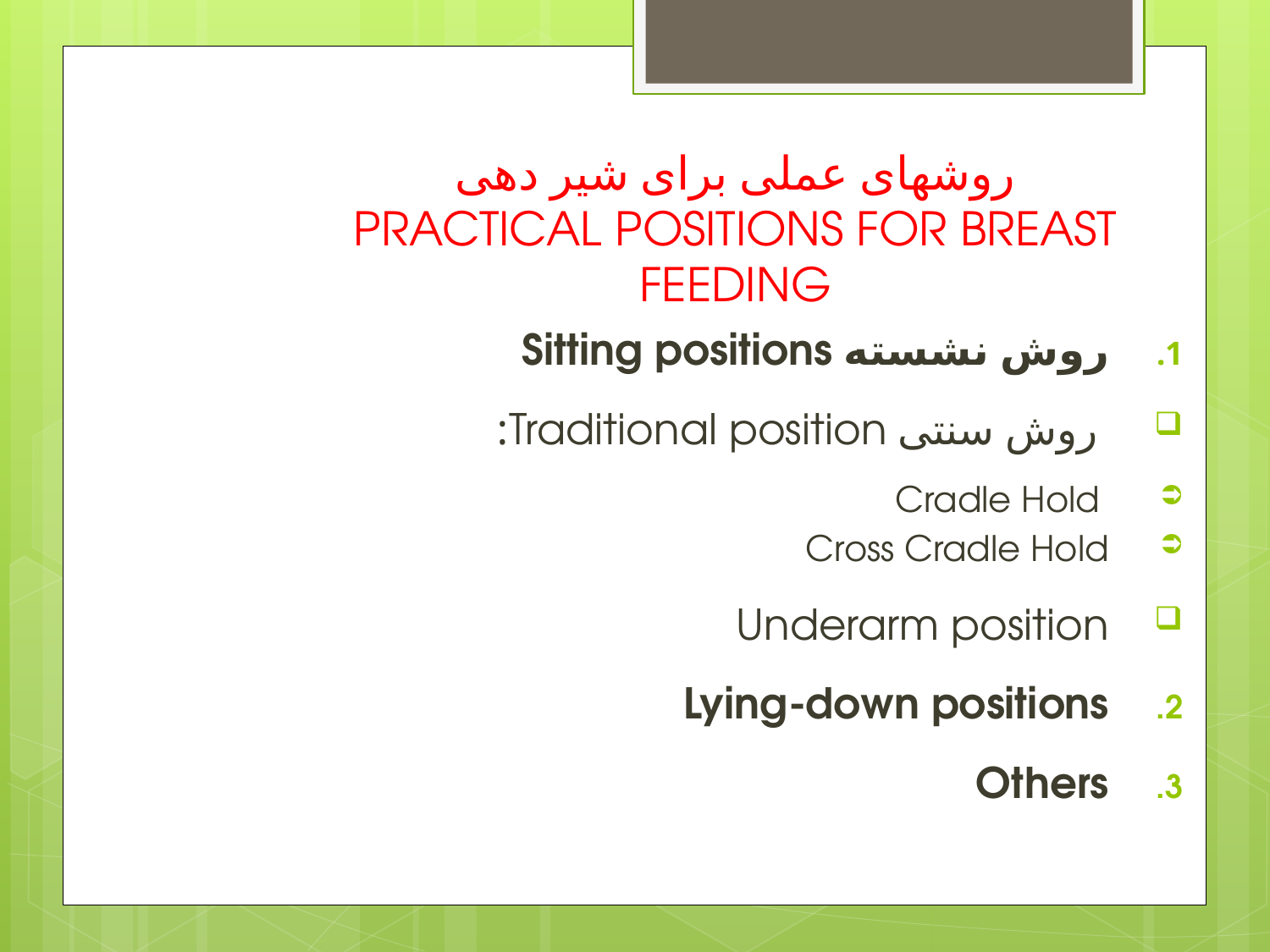

# روشهای عملی برای شیر دهی PRACTICAL POSITIONS FOR BREAST FEEDING
روش نشسته Sitting positions
 روش سنتی Traditional position:
 Cradle Hold
Cross Cradle Hold
Underarm position
Lying-down positions
Others